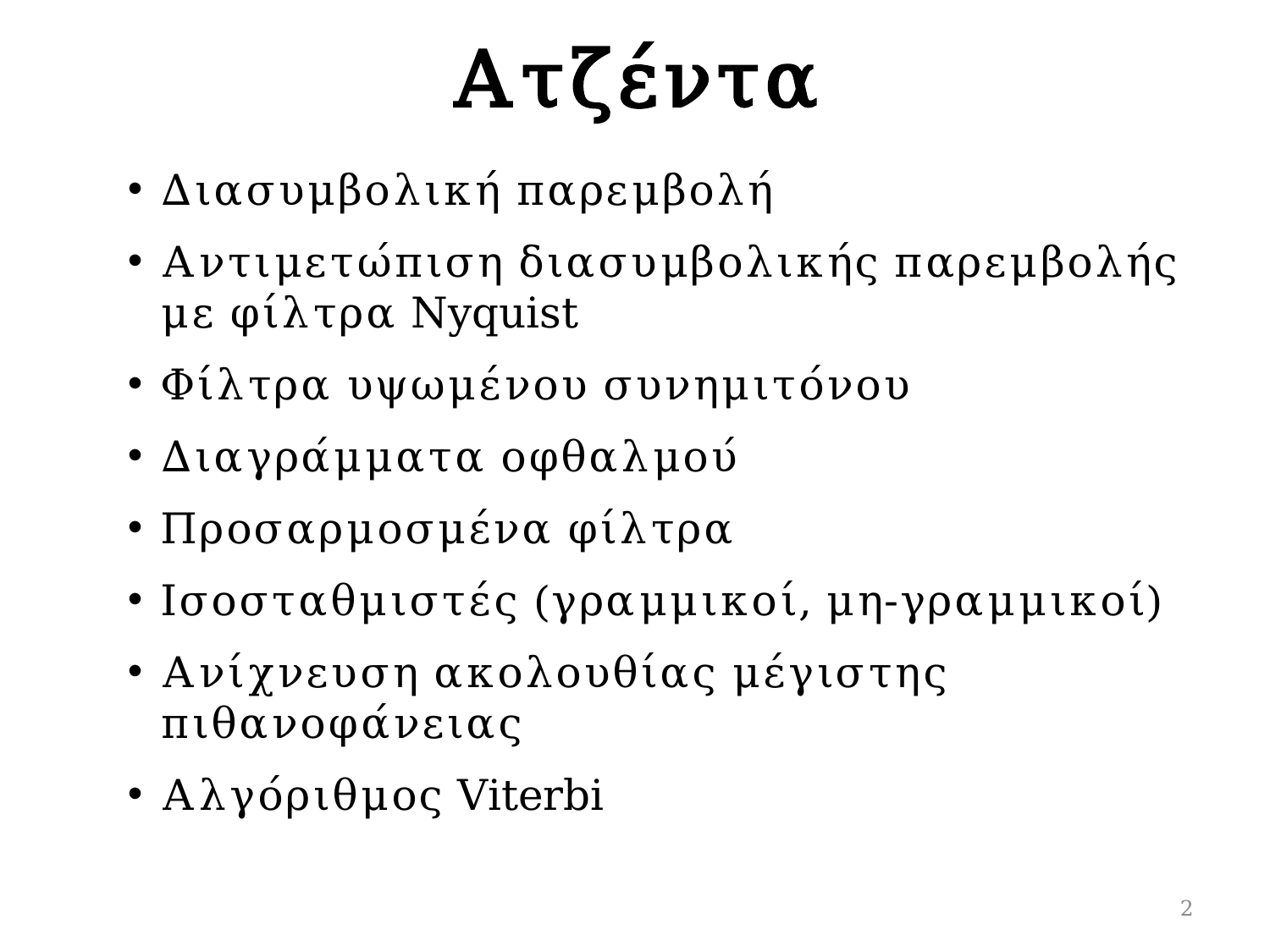

Ατζέντα
Διασυμβολική παρεμβολή
Αντιμετώπιση διασυμβολικής παρεμβολής με φίλτρα Nyquist
Φίλτρα υψωμένου συνημιτόνου
Διαγράμματα οφθαλμού
Προσαρμοσμένα φίλτρα
Ισοσταθμιστές (γραμμικοί, μη-γραμμικοί)
Ανίχνευση ακολουθίας μέγιστης πιθανοφάνειας
Αλγόριθμος Viterbi
2